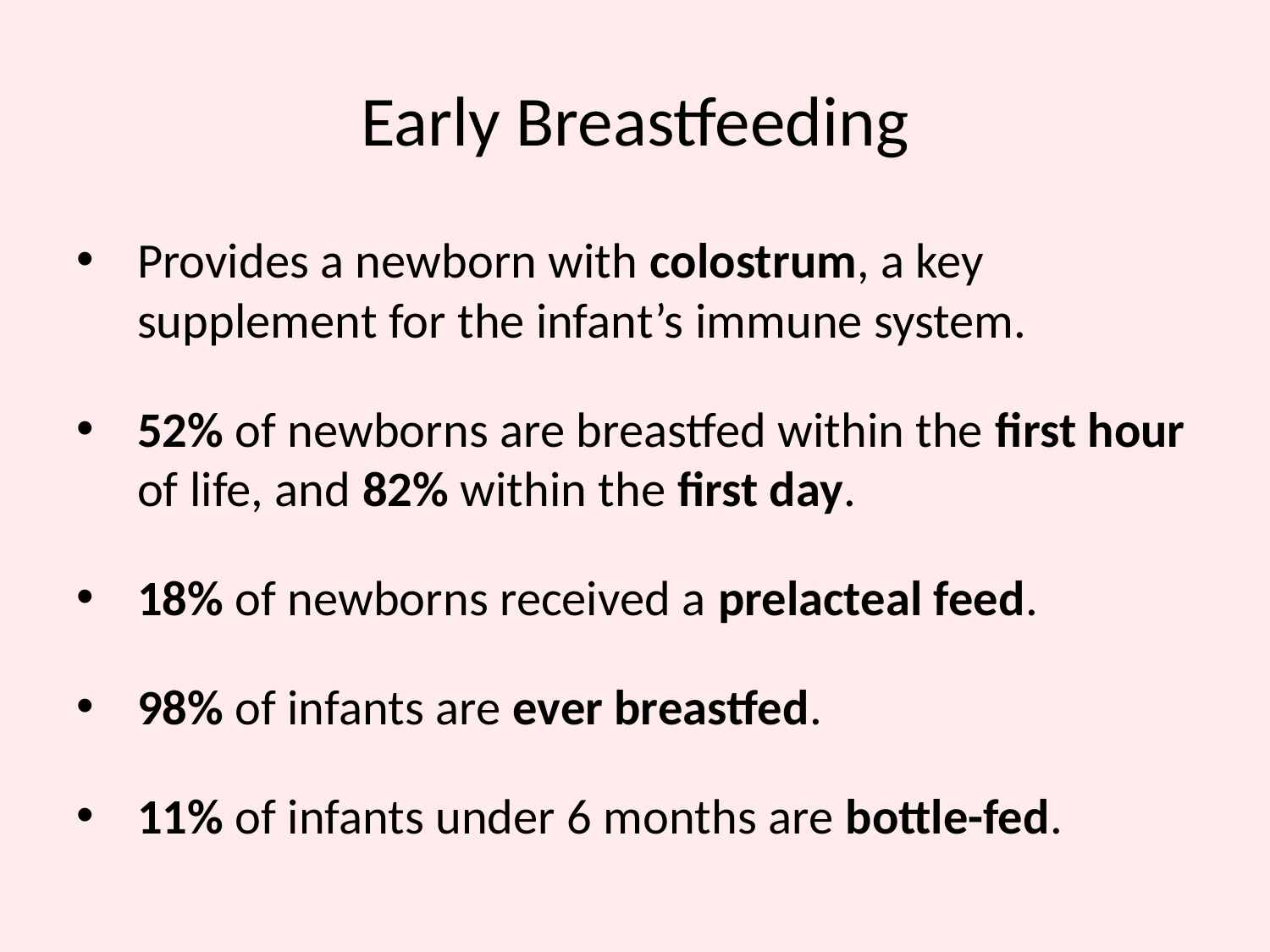

# Early Breastfeeding
Provides a newborn with colostrum, a key supplement for the infant’s immune system.
52% of newborns are breastfed within the first hour of life, and 82% within the first day.
18% of newborns received a prelacteal feed.
98% of infants are ever breastfed.
11% of infants under 6 months are bottle-fed.